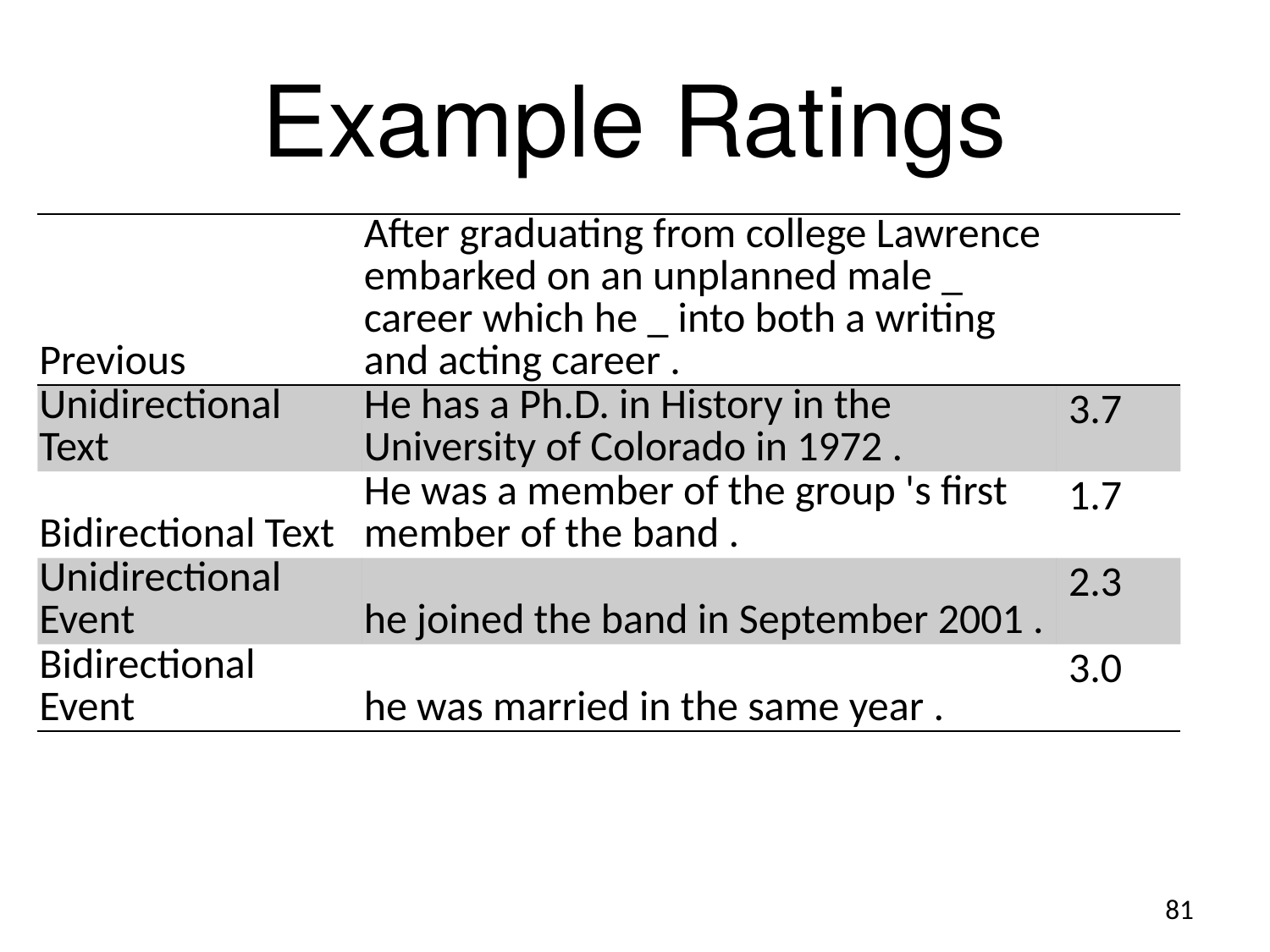

# Example Ratings
| Previous | After graduating from college Lawrence embarked on an unplanned male \_ career which he \_ into both a writing and acting career . |  |
| --- | --- | --- |
| Unidirectional Text | He has a Ph.D. in History in the University of Colorado in 1972 . | 3.7 |
| Bidirectional Text | He was a member of the group 's first member of the band . | 1.7 |
| Unidirectional Event | he joined the band in September 2001 . | 2.3 |
| Bidirectional Event | he was married in the same year . | 3.0 |
81